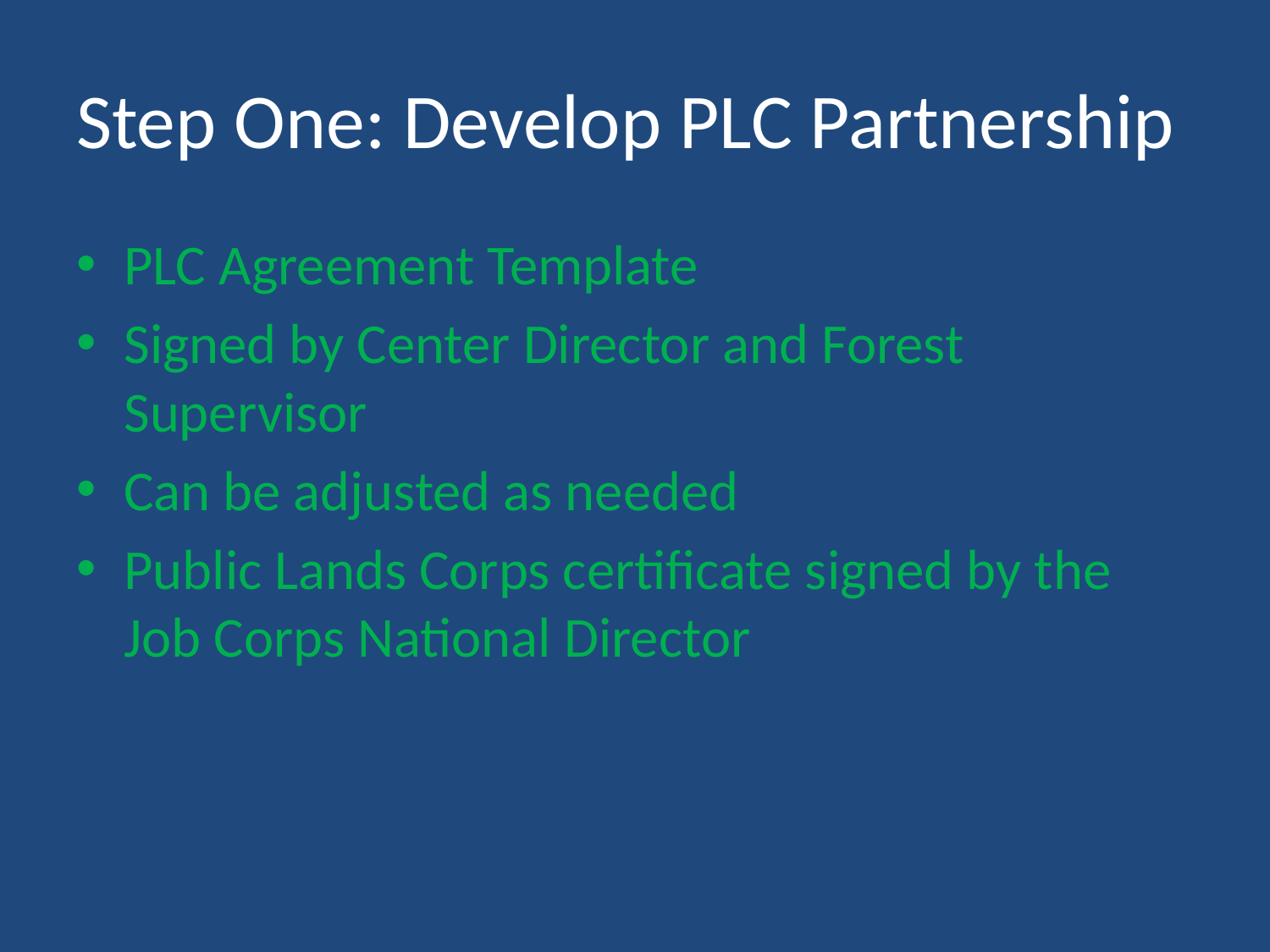

# Step One: Develop PLC Partnership
PLC Agreement Template
Signed by Center Director and Forest Supervisor
Can be adjusted as needed
Public Lands Corps certificate signed by the Job Corps National Director